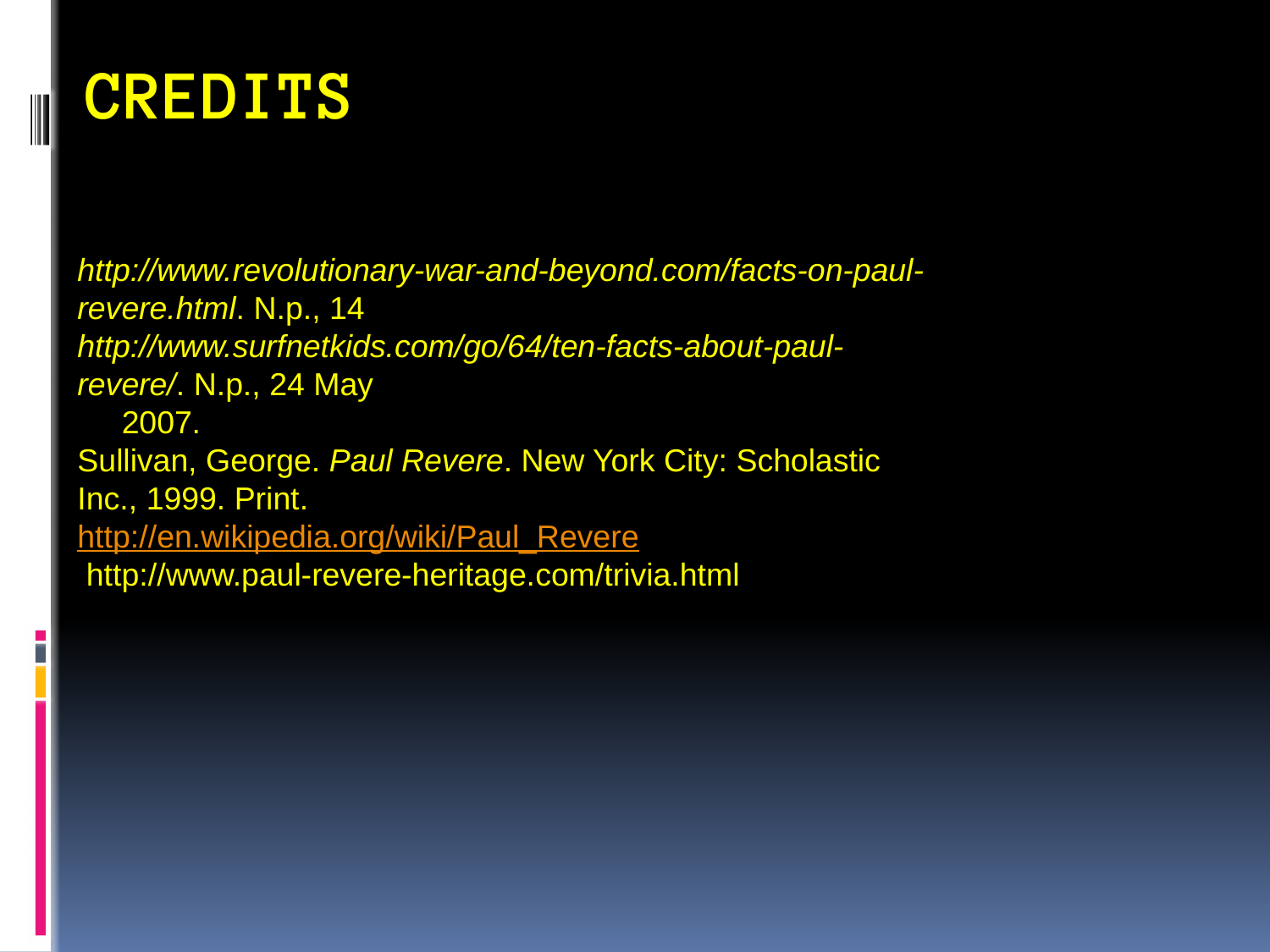

# Credits
http://www.revolutionary-war-and-beyond.com/facts-on-paul-revere.html. N.p., 14
http://www.surfnetkids.com/go/64/ten-facts-about-paul-revere/. N.p., 24 May
     2007.
Sullivan, George. Paul Revere. New York City: Scholastic Inc., 1999. Print.
http://en.wikipedia.org/wiki/Paul_Revere
 http://www.paul-revere-heritage.com/trivia.html